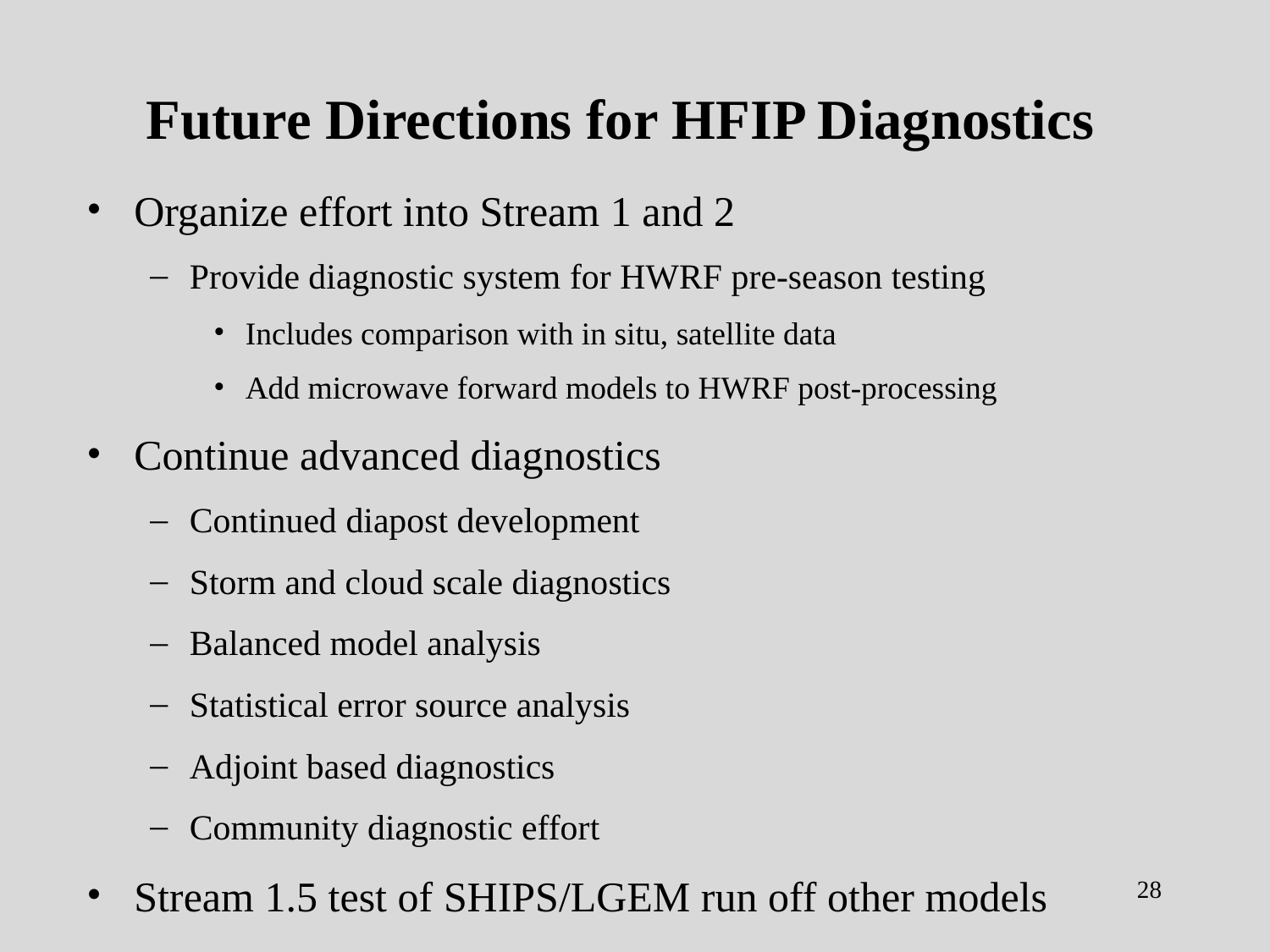

# Future Directions for HFIP Diagnostics
Organize effort into Stream 1 and 2
Provide diagnostic system for HWRF pre-season testing
Includes comparison with in situ, satellite data
Add microwave forward models to HWRF post-processing
Continue advanced diagnostics
Continued diapost development
Storm and cloud scale diagnostics
Balanced model analysis
Statistical error source analysis
Adjoint based diagnostics
Community diagnostic effort
Stream 1.5 test of SHIPS/LGEM run off other models

28